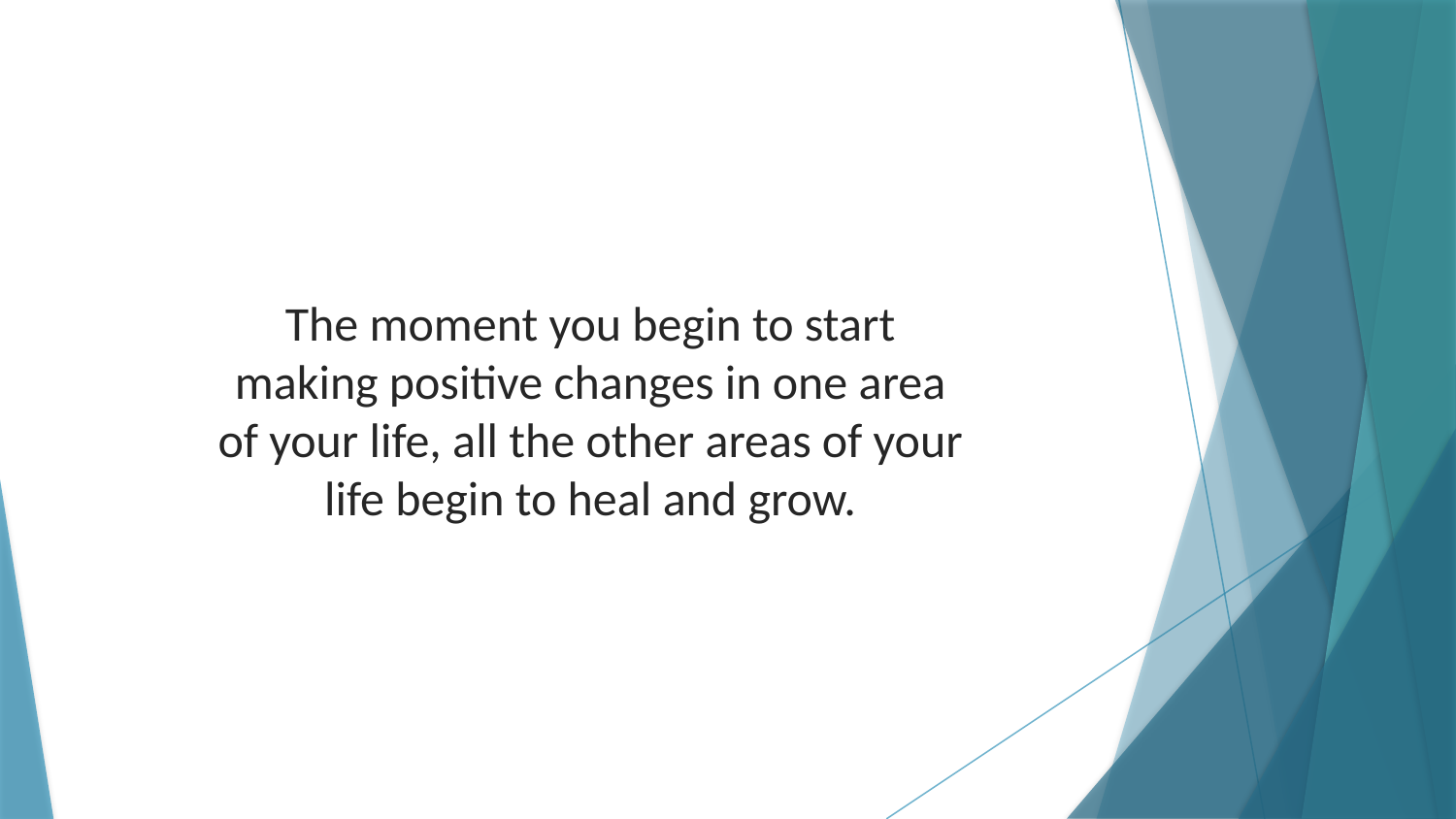

The moment you begin to start making positive changes in one area of your life, all the other areas of your life begin to heal and grow.